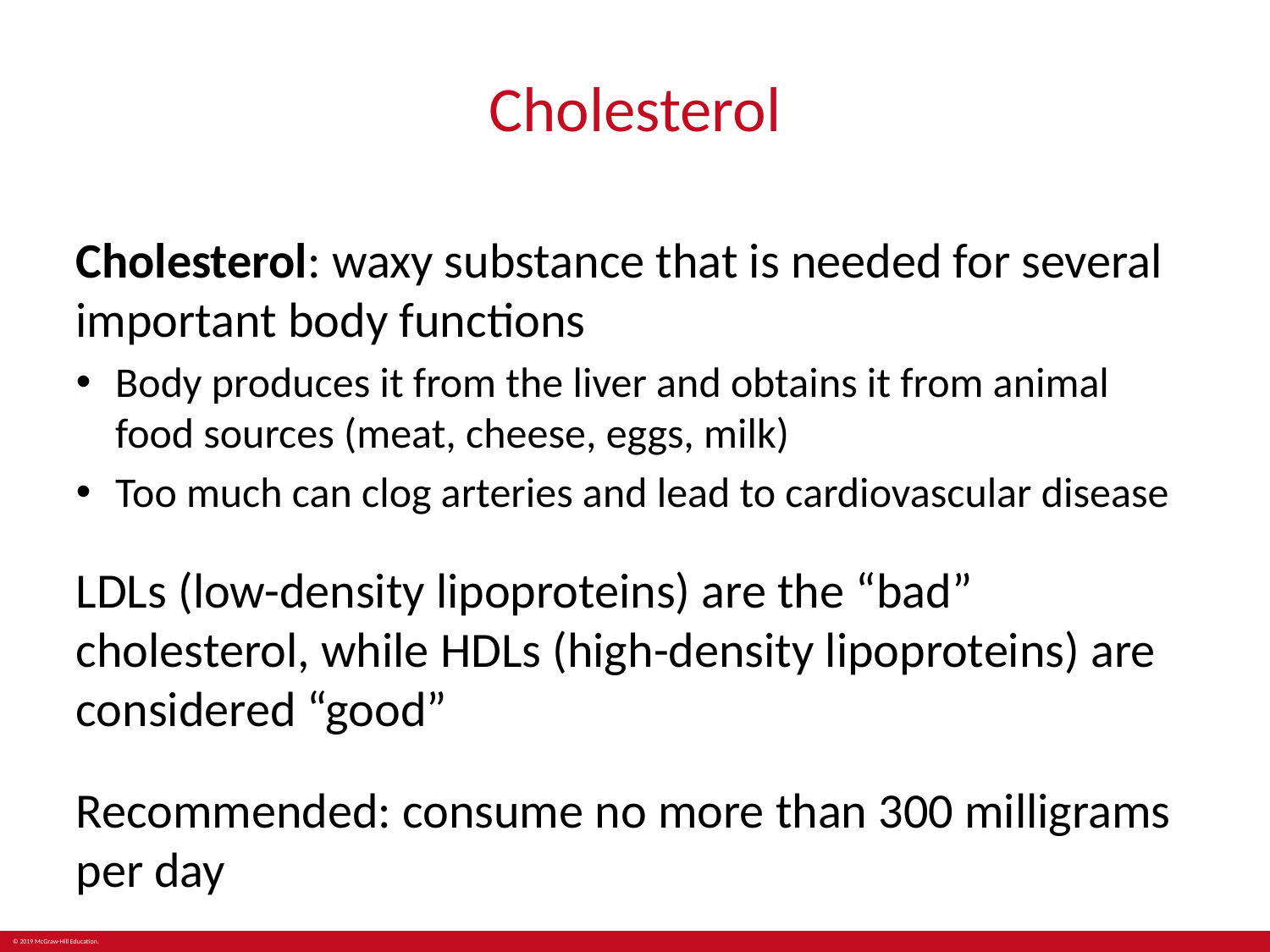

# Cholesterol
Cholesterol: waxy substance that is needed for several important body functions
Body produces it from the liver and obtains it from animal food sources (meat, cheese, eggs, milk)
Too much can clog arteries and lead to cardiovascular disease
LDLs (low-density lipoproteins) are the “bad” cholesterol, while HDLs (high-density lipoproteins) are considered “good”
Recommended: consume no more than 300 milligrams per day